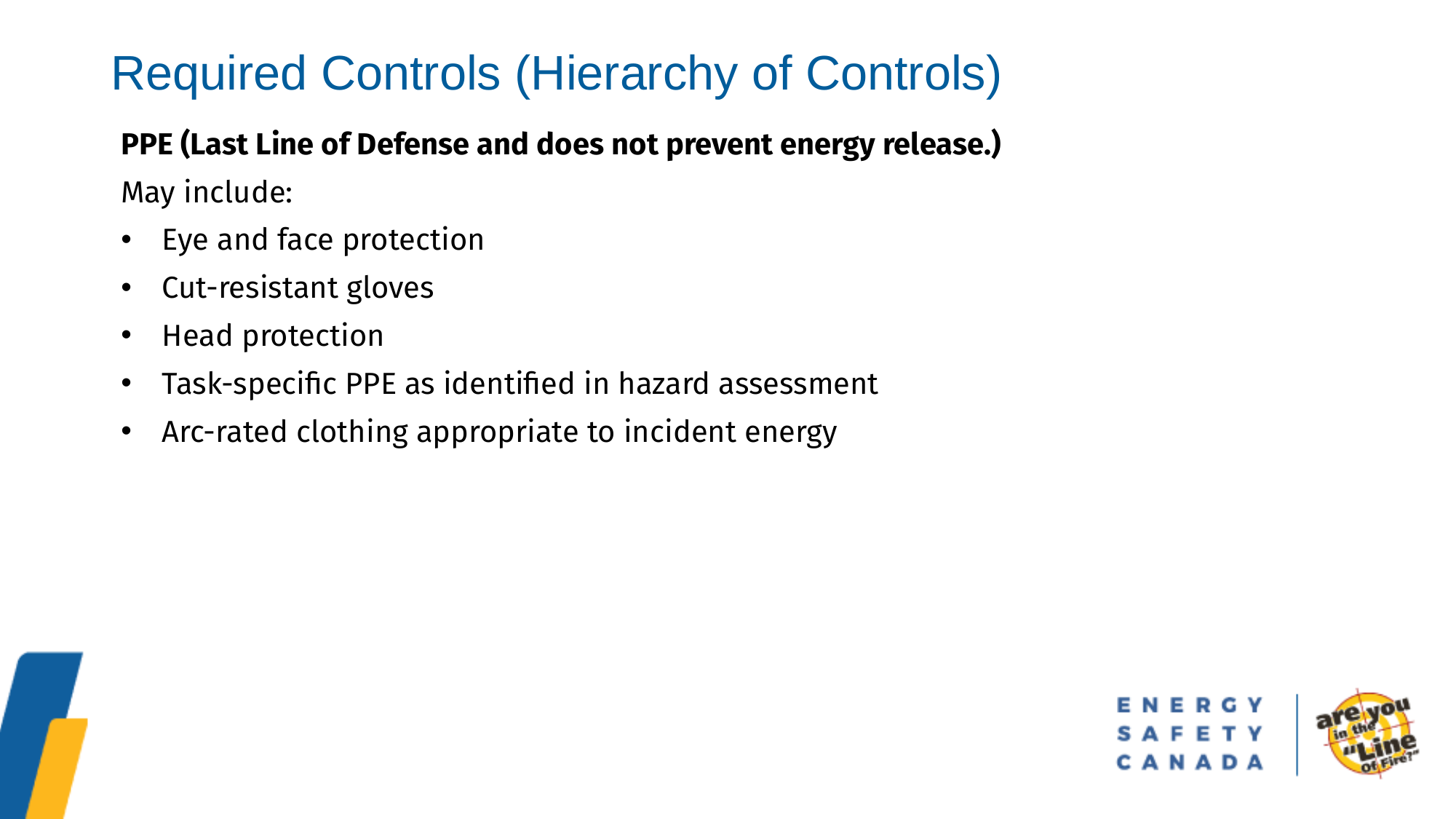

Required Controls (Hierarchy of Controls)
PPE (Last Line of Defense and does not prevent energy release.)
May include:
Eye and face protection
Cut-resistant gloves
Head protection
Task-specific PPE as identified in hazard assessment
Arc-rated clothing appropriate to incident energy